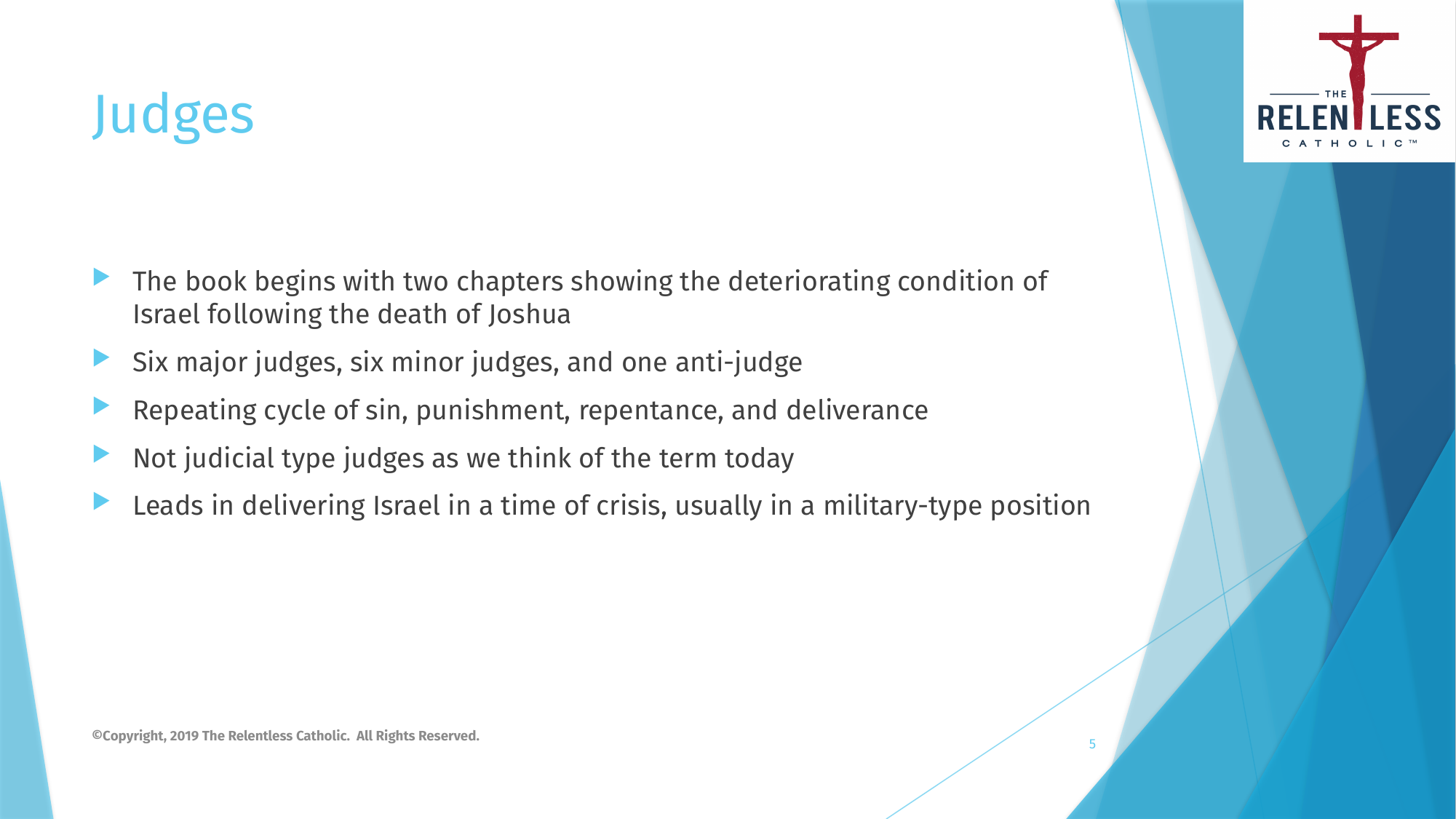

# Judges
The book begins with two chapters showing the deteriorating condition of Israel following the death of Joshua
Six major judges, six minor judges, and one anti-judge
Repeating cycle of sin, punishment, repentance, and deliverance
Not judicial type judges as we think of the term today
Leads in delivering Israel in a time of crisis, usually in a military-type position

©Copyright, 2019 The Relentless Catholic.  All Rights Reserved.

5